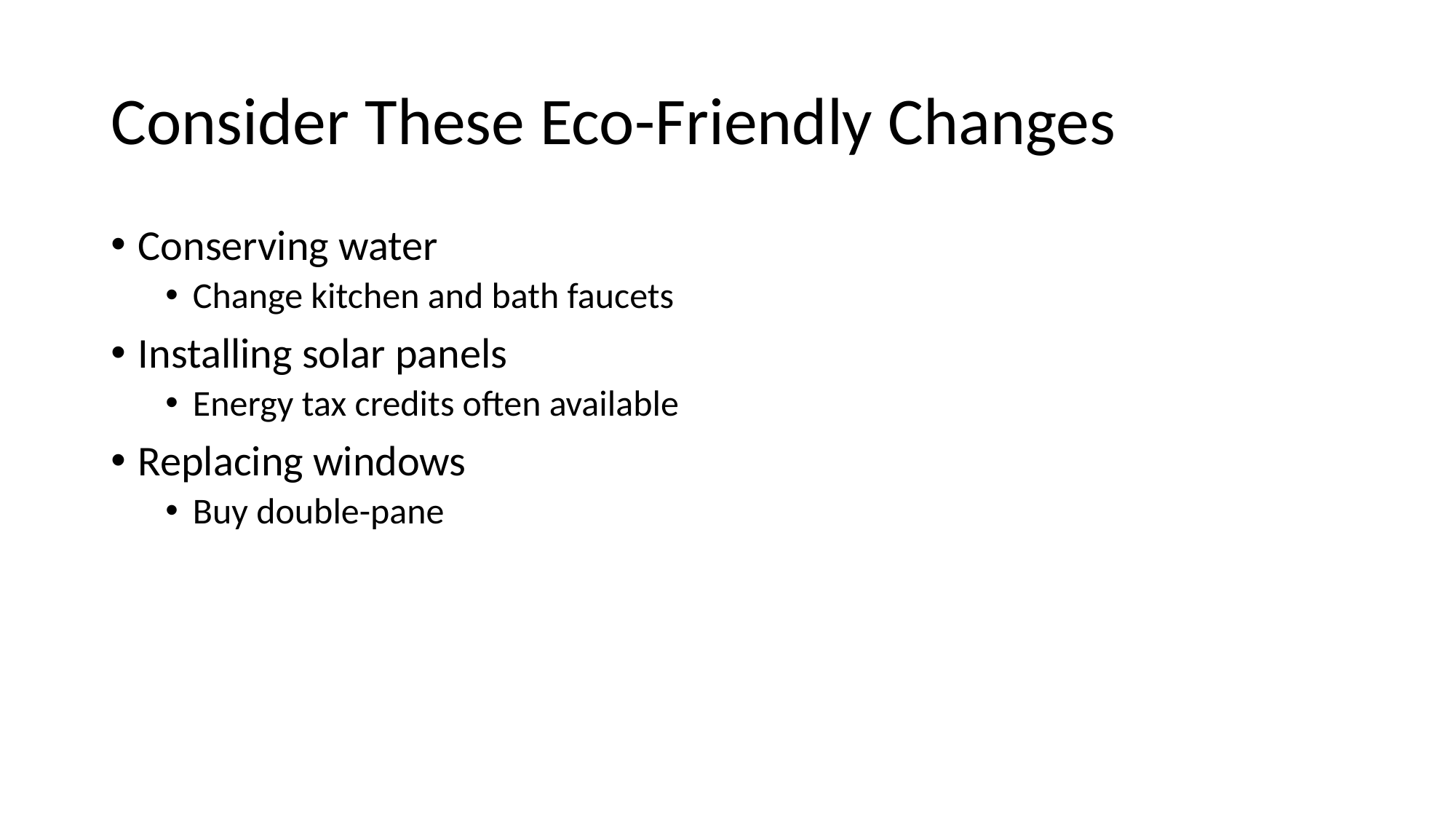

# Consider These Eco-Friendly Changes
Conserving water
Change kitchen and bath faucets
Installing solar panels
Energy tax credits often available
Replacing windows
Buy double-pane